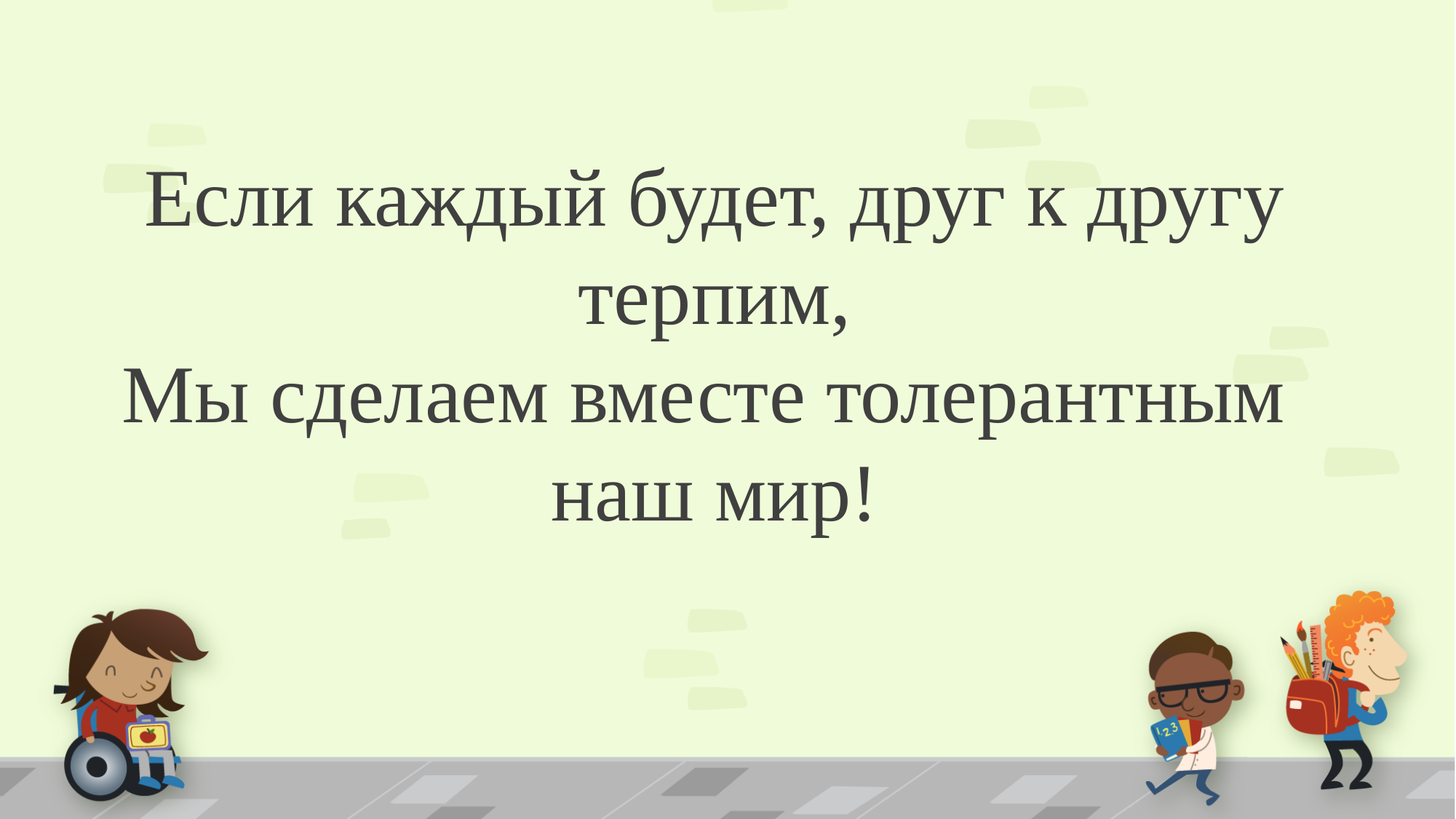

Если каждый будет, друг к другу терпим,
Мы сделаем вместе толерантным
наш мир!